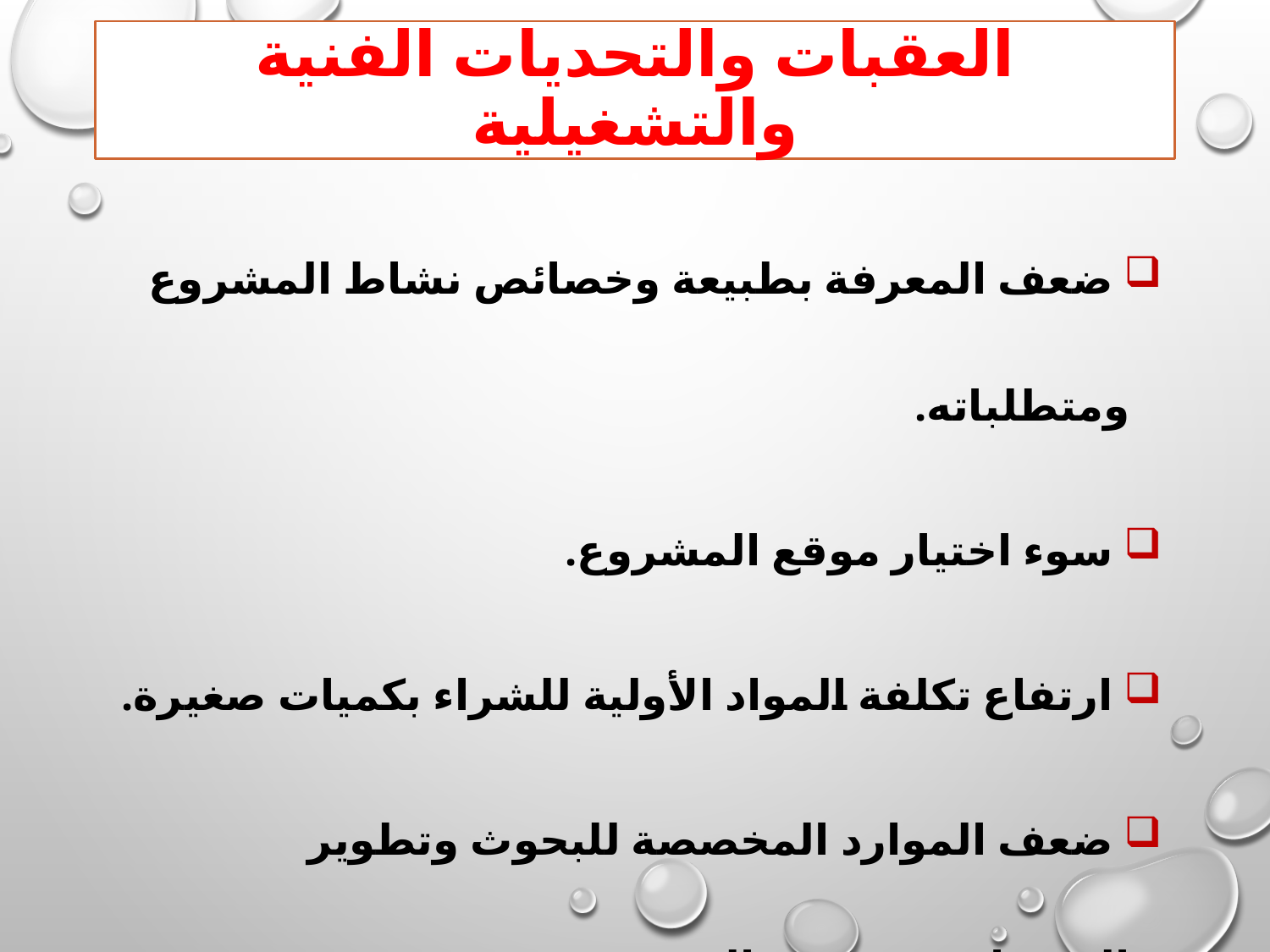

# العقبات والتحديات الفنية والتشغيلية
 ضعف المعرفة بطبيعة وخصائص نشاط المشروع ومتطلباته.
 سوء اختيار موقع المشروع.
 ارتفاع تكلفة المواد الأولية للشراء بكميات صغيرة.
 ضعف الموارد المخصصة للبحوث وتطوير المنتجات وتحسين الجودة.